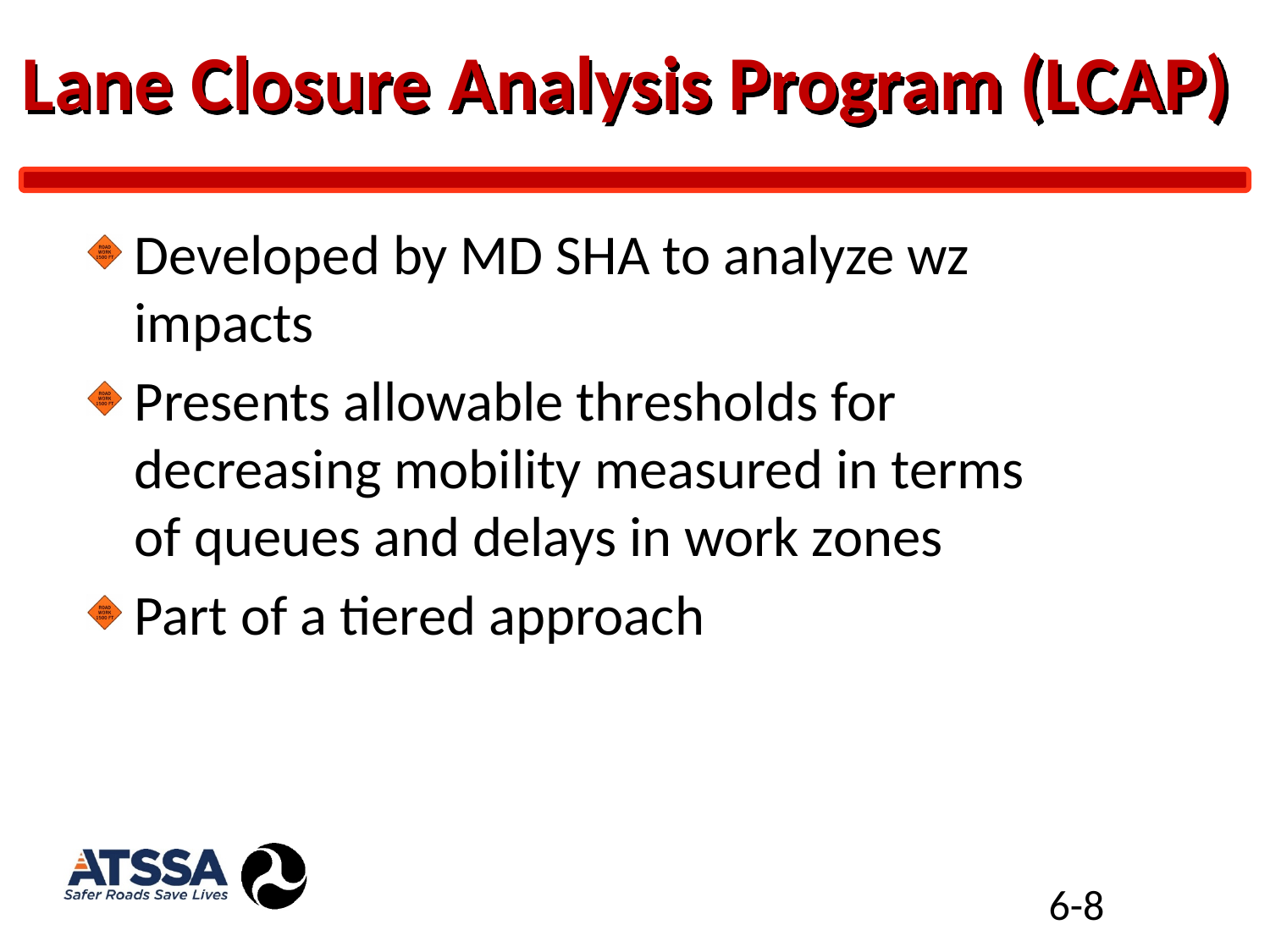

# Lane Closure Analysis Program (LCAP)
Developed by MD SHA to analyze wz impacts
Presents allowable thresholds for decreasing mobility measured in terms of queues and delays in work zones
Part of a tiered approach